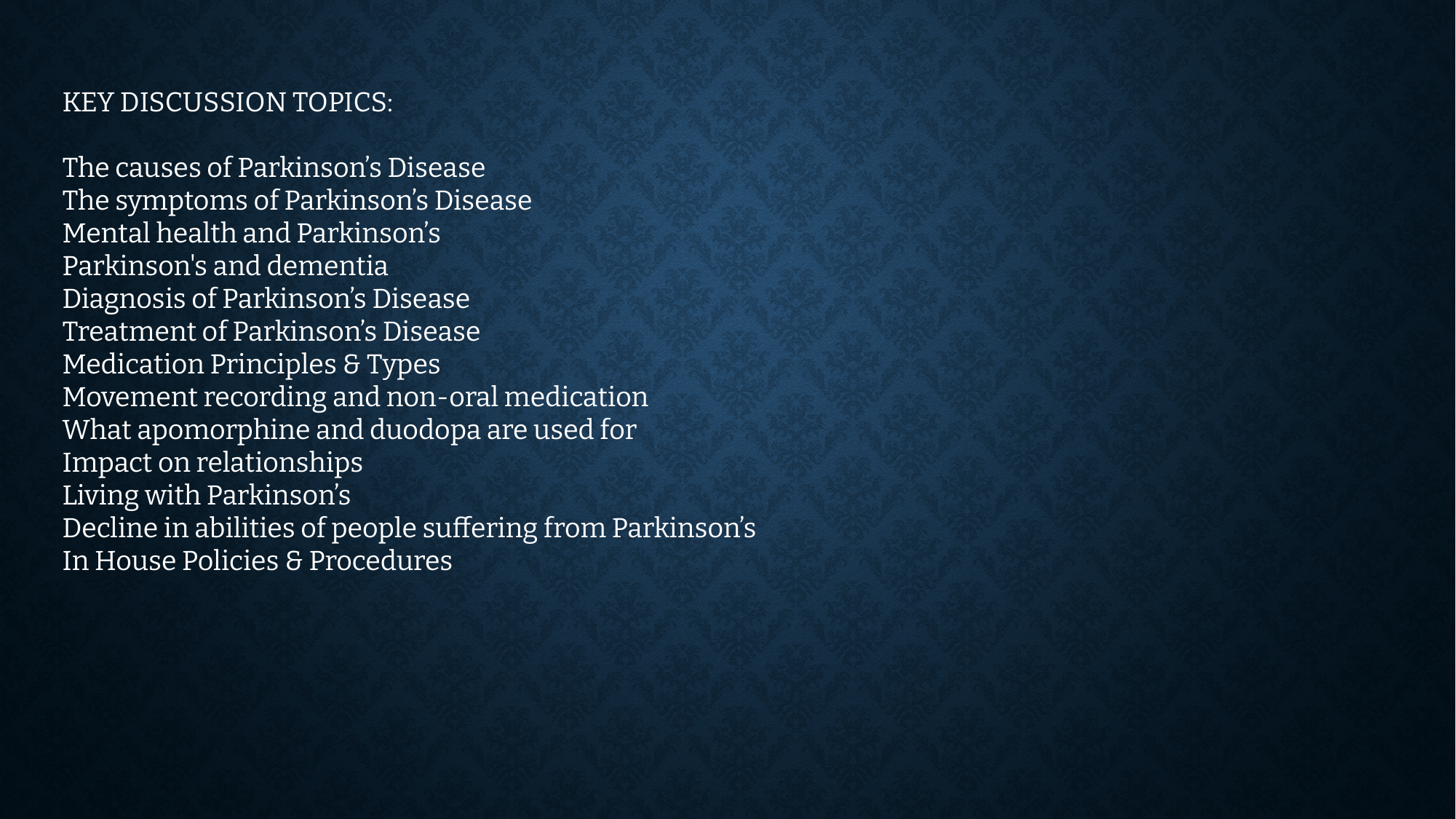

KEY DISCUSSION TOPICS:

The causes of Parkinson’s Disease
The symptoms of Parkinson’s Disease
Mental health and Parkinson’s
Parkinson's and dementia
Diagnosis of Parkinson’s Disease
Treatment of Parkinson’s Disease
Medication Principles & Types
Movement recording and non-oral medication
What apomorphine and duodopa are used for
Impact on relationships
Living with Parkinson’s
Decline in abilities of people suffering from Parkinson’s
In House Policies & Procedures